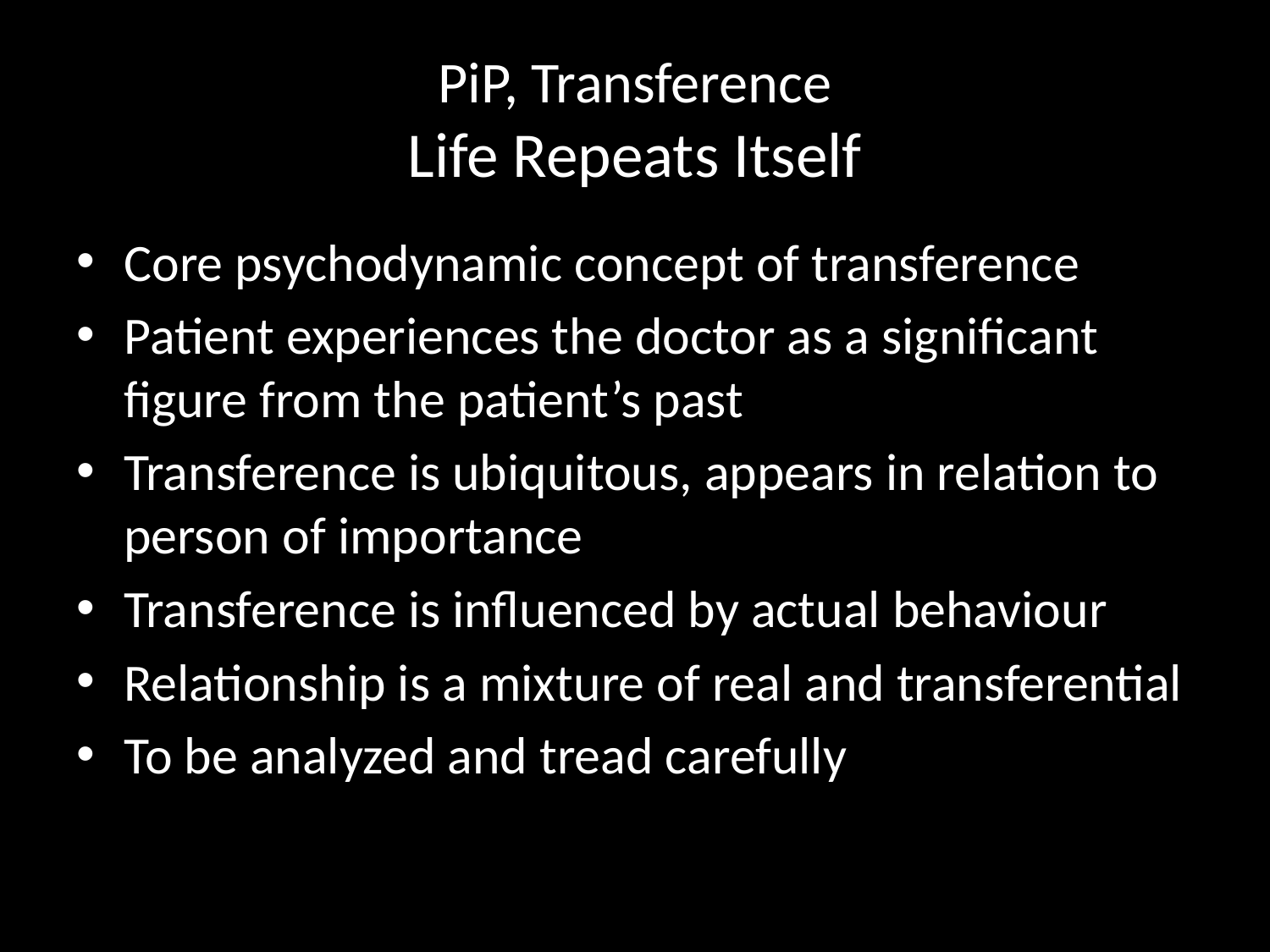

# PiP, Transference Life Repeats Itself
Core psychodynamic concept of transference
Patient experiences the doctor as a significant figure from the patient’s past
Transference is ubiquitous, appears in relation to person of importance
Transference is influenced by actual behaviour
Relationship is a mixture of real and transferential
To be analyzed and tread carefully